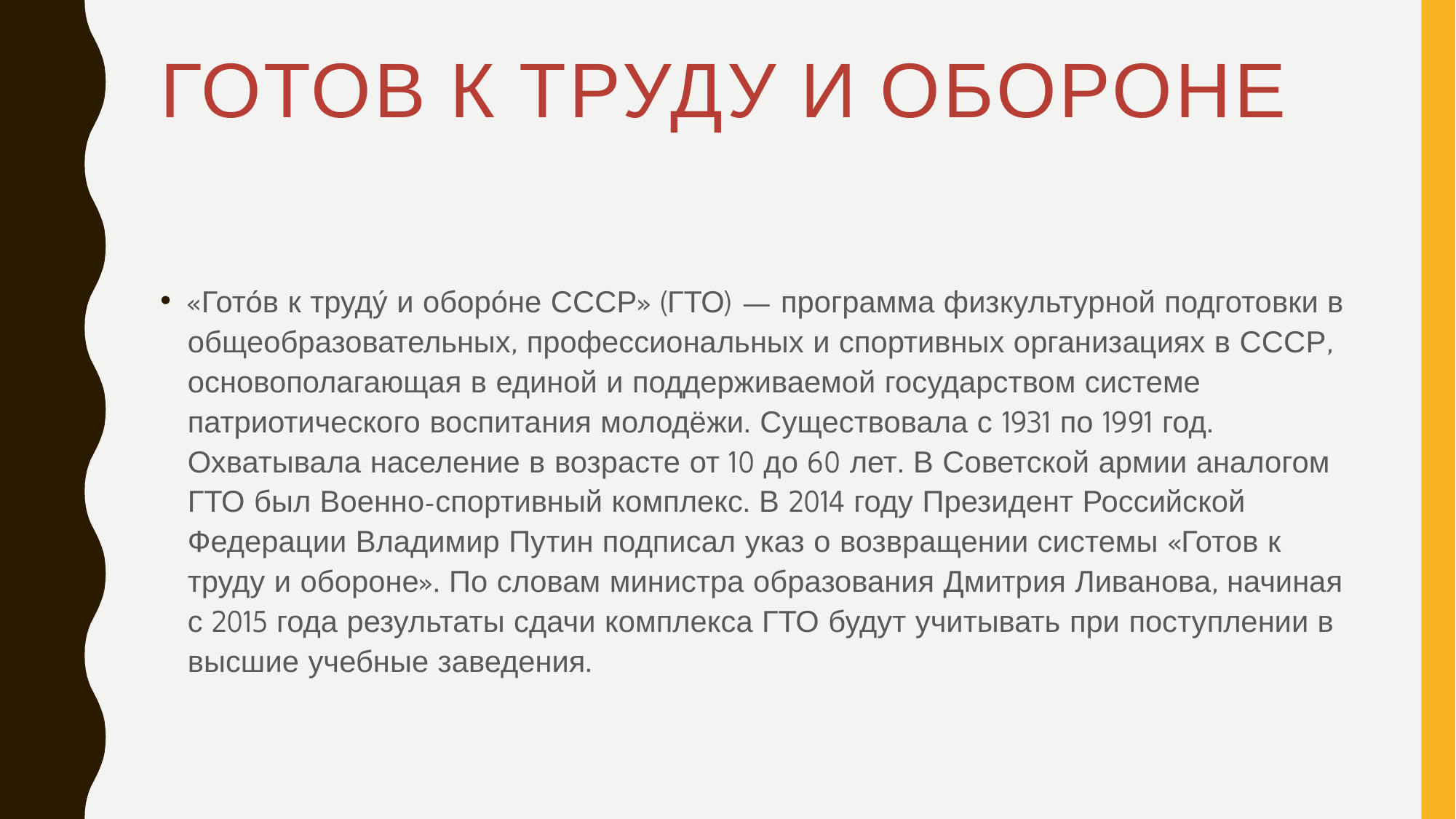

# Готов к труду и обороне
«Гото́в к труду́ и оборо́не СССР» (ГТО) — программа физкультурной подготовки в общеобразовательных, профессиональных и спортивных организациях в СССР, основополагающая в единой и поддерживаемой государством системе патриотического воспитания молодёжи. Существовала с 1931 по 1991 год. Охватывала население в возрасте от 10 до 60 лет. В Советской армии аналогом ГТО был Военно-спортивный комплекс. В 2014 году Президент Российской Федерации Владимир Путин подписал указ о возвращении системы «Готов к труду и обороне». По словам министра образования Дмитрия Ливанова, начиная с 2015 года результаты сдачи комплекса ГТО будут учитывать при поступлении в высшие учебные заведения.